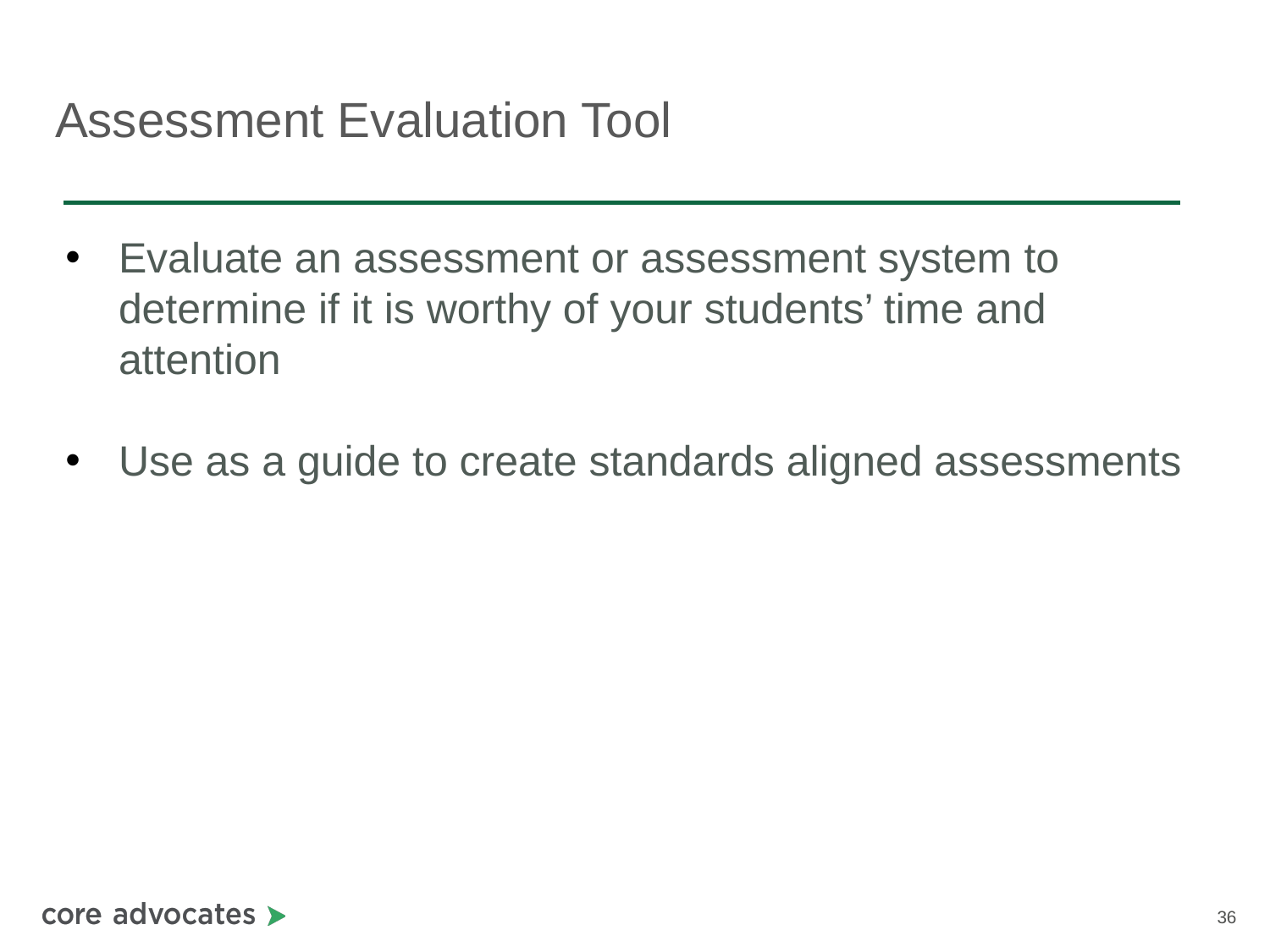

# Assessment Evaluation Tool
Evaluate an assessment or assessment system to determine if it is worthy of your students’ time and attention

Use as a guide to create standards aligned assessments